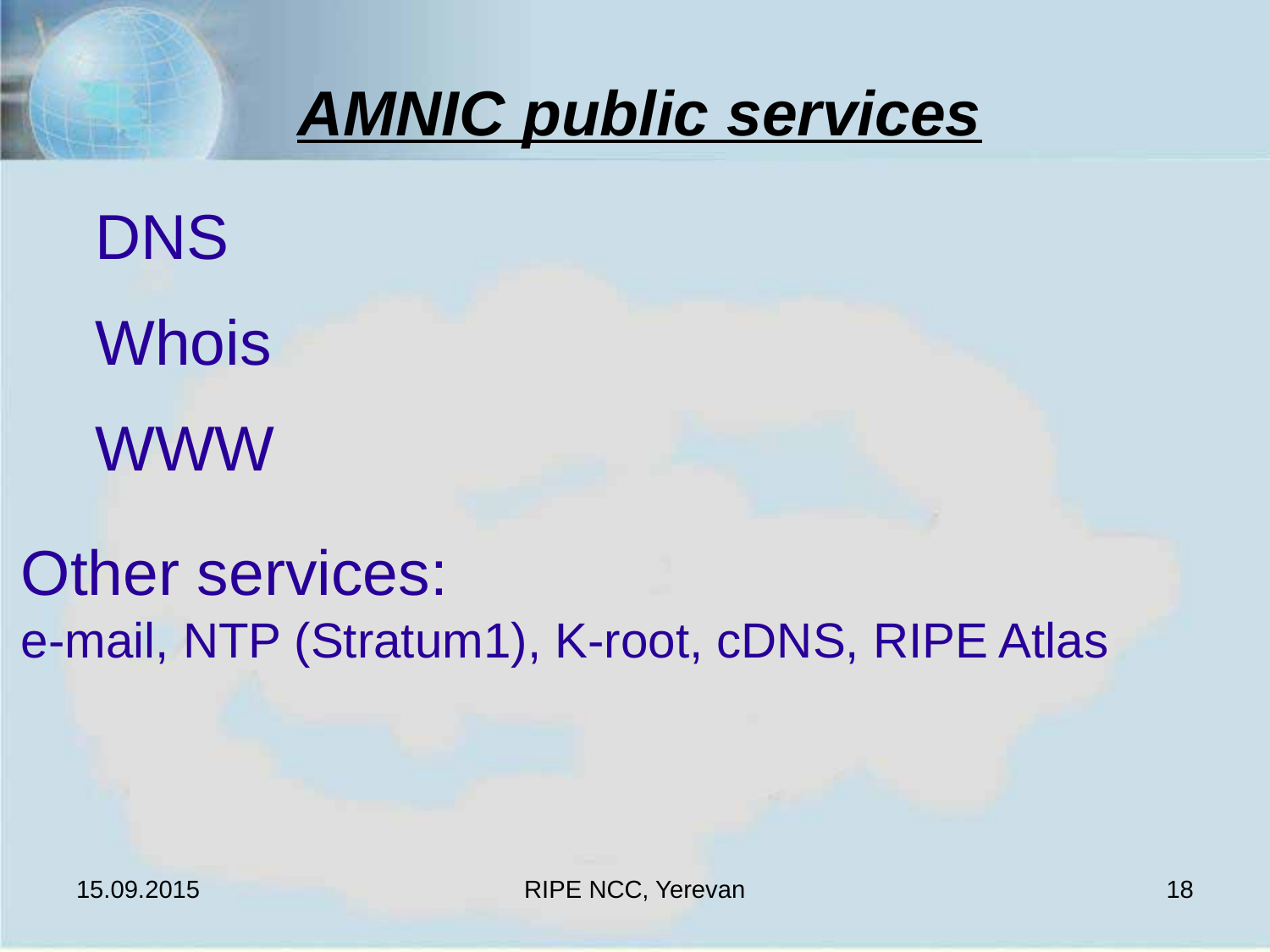

# AMNIC public services
DNS
Whois
WWW
Other services:
e-mail, NTP (Stratum1), K-root, cDNS, RIPE Atlas
15.09.2015
RIPE NCC, Yerevan
18